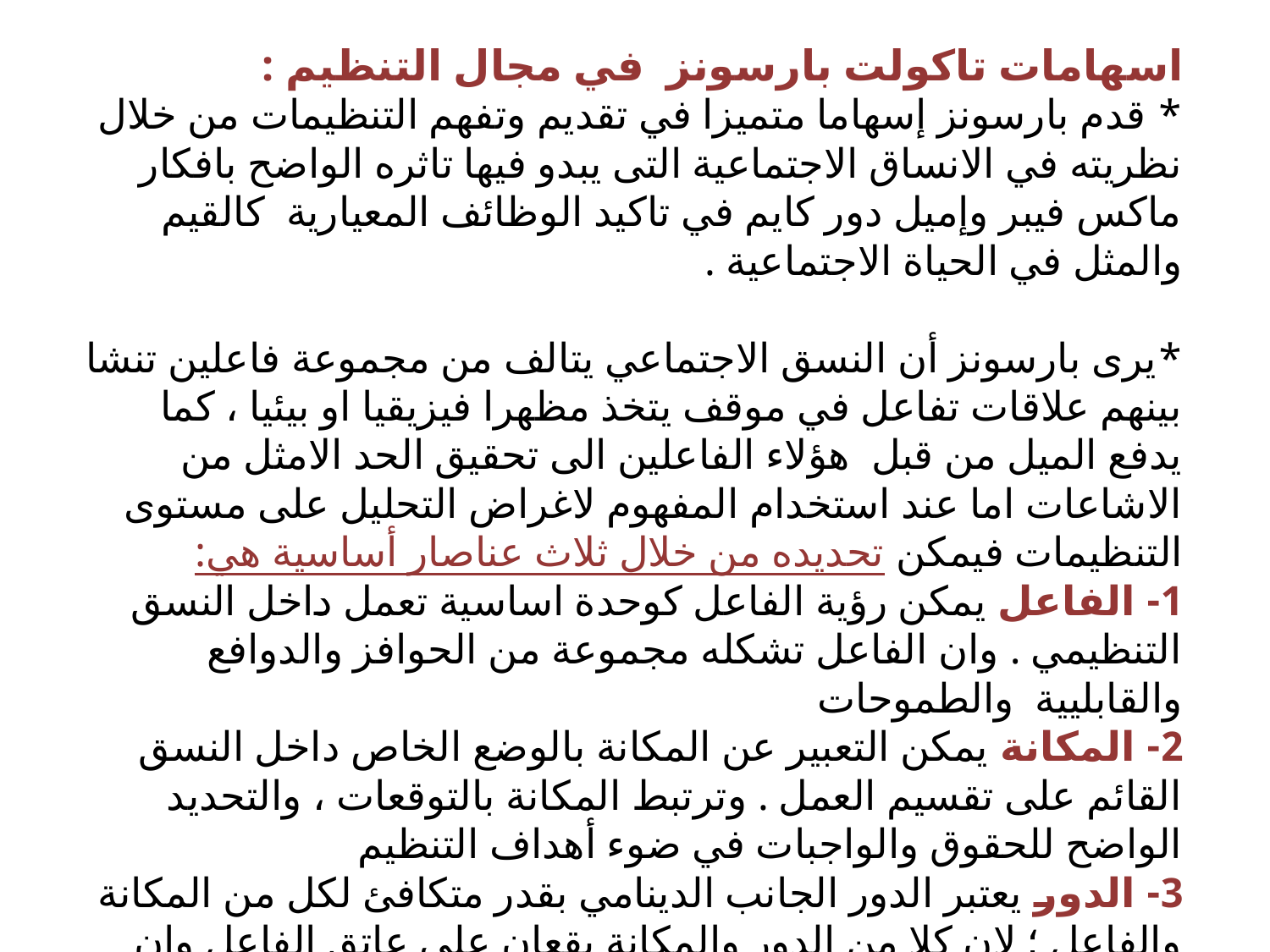

اسهامات تاكولت بارسونز  في مجال التنظيم :
* قدم بارسونز إسهاما متميزا في تقديم وتفهم التنظيمات من خلال نظريته في الانساق الاجتماعية التى يبدو فيها تاثره الواضح بافكار ماكس فيبر وإميل دور كايم في تاكيد الوظائف المعيارية  كالقيم والمثل في الحياة الاجتماعية .

*يرى بارسونز أن النسق الاجتماعي يتالف من مجموعة فاعلين تنشا بينهم علاقات تفاعل في موقف يتخذ مظهرا فيزيقيا او بيئيا ، كما يدفع الميل من قبل  هؤلاء الفاعلين الى تحقيق الحد الامثل من الاشاعات اما عند استخدام المفهوم لاغراض التحليل على مستوى التنظيمات فيمكن تحديده من خلال ثلاث عناصار أساسية هي:
1- الفاعل يمكن رؤية الفاعل كوحدة اساسية تعمل داخل النسق التنظيمي . وان الفاعل تشكله مجموعة من الحوافز والدوافع والقابليية  والطموحات
2- المكانة يمكن التعبير عن المكانة بالوضع الخاص داخل النسق القائم على تقسيم العمل . وترتبط المكانة بالتوقعات ، والتحديد الواضح للحقوق والواجبات في ضوء أهداف التنظيم
3- الدور يعتبر الدور الجانب الدينامي بقدر متكافئ لكل من المكانة والفاعل ؛ لان كلا من الدور والمكانة يقعان على عاتق الفاعل وإن تباينت اساليبهما في الارتباط به .
 ( ومن منظور وظيفة النسق ، فالدور لا يمكن تاديته بدون فاعل او بدون بنية مكانة )